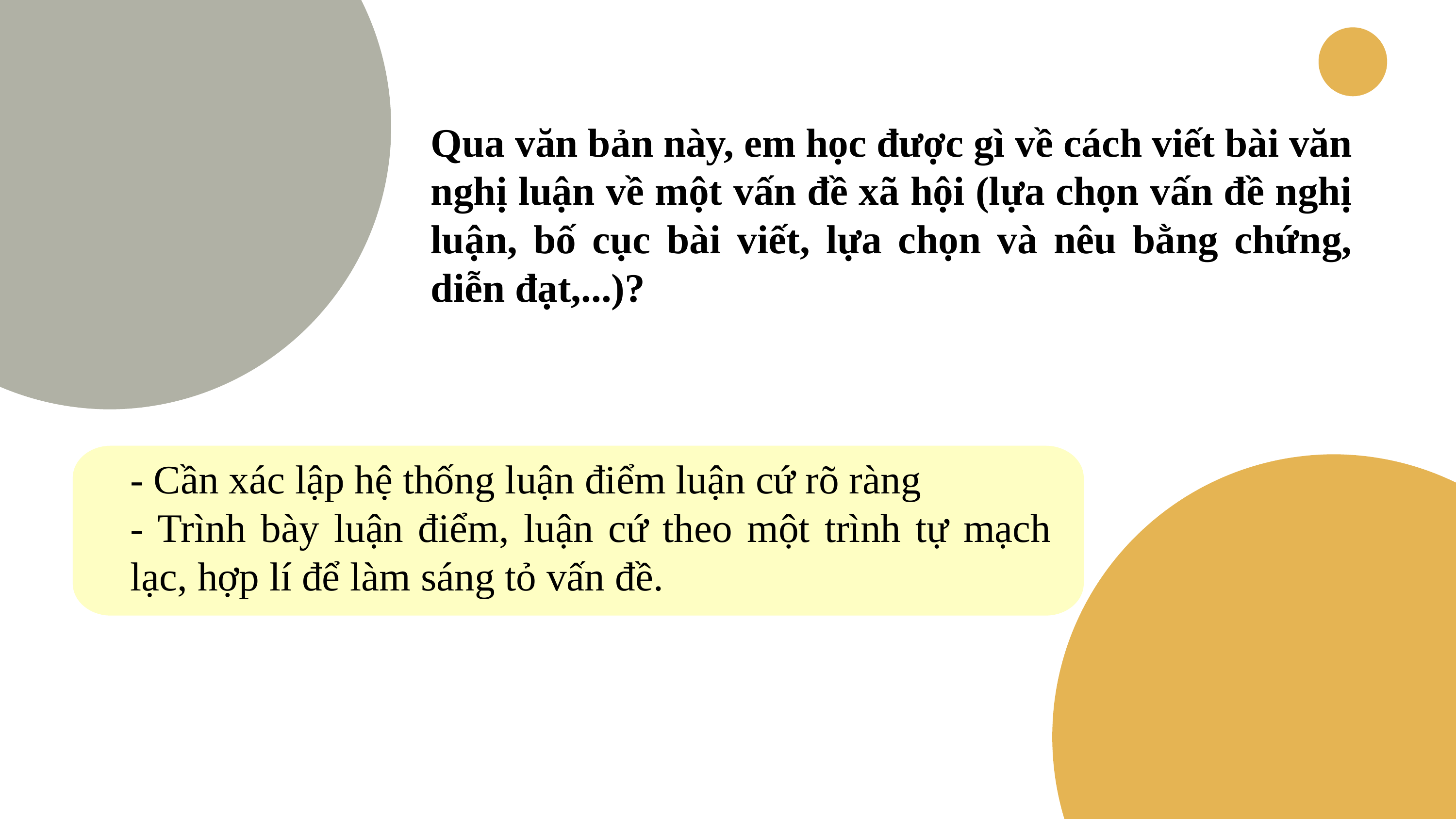

Qua văn bản này, em học được gì về cách viết bài văn nghị luận về một vấn đề xã hội (lựa chọn vấn đề nghị luận, bố cục bài viết, lựa chọn và nêu bằng chứng, diễn đạt,...)?

- Cần xác lập hệ thống luận điểm luận cứ rõ ràng
- Trình bày luận điểm, luận cứ theo một trình tự mạch lạc, hợp lí để làm sáng tỏ vấn đề.